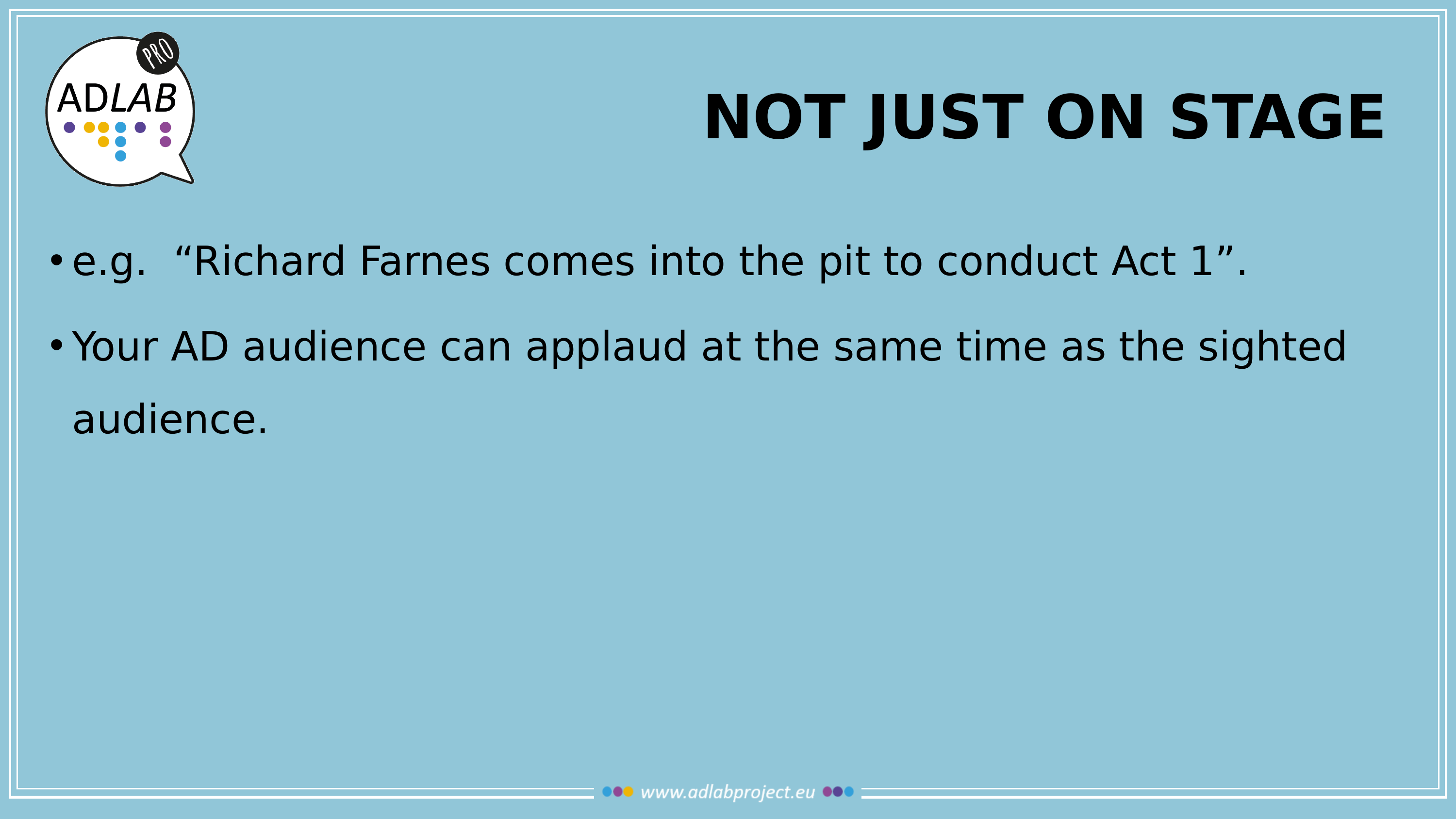

# Not just on stage
e.g.  “Richard Farnes comes into the pit to conduct Act 1”.
Your AD audience can applaud at the same time as the sighted audience.